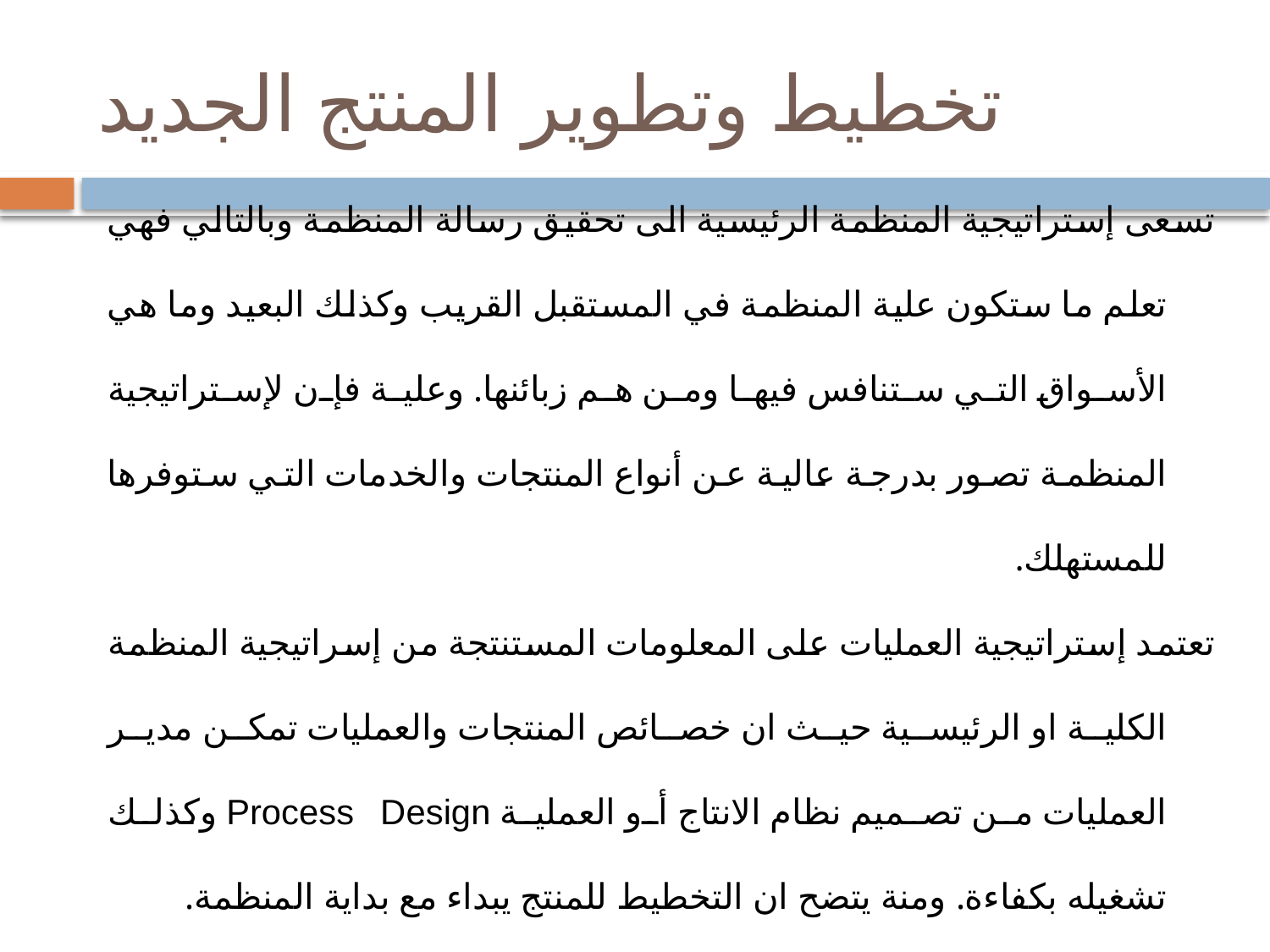

# تخطيط وتطوير المنتج الجديد
تسعى إستراتيجية المنظمة الرئيسية الى تحقيق رسالة المنظمة وبالتالي فهي تعلم ما ستكون علية المنظمة في المستقبل القريب وكذلك البعيد وما هي الأسواق التي ستنافس فيها ومن هم زبائنها. وعلية فإن لإستراتيجية المنظمة تصور بدرجة عالية عن أنواع المنتجات والخدمات التي ستوفرها للمستهلك.
تعتمد إستراتيجية العمليات على المعلومات المستنتجة من إسراتيجية المنظمة الكلية او الرئيسية حيث ان خصائص المنتجات والعمليات تمكن مدير العمليات من تصميم نظام الانتاج أو العملية Process Design وكذلك تشغيله بكفاءة. ومنة يتضح ان التخطيط للمنتج يبداء مع بداية المنظمة.